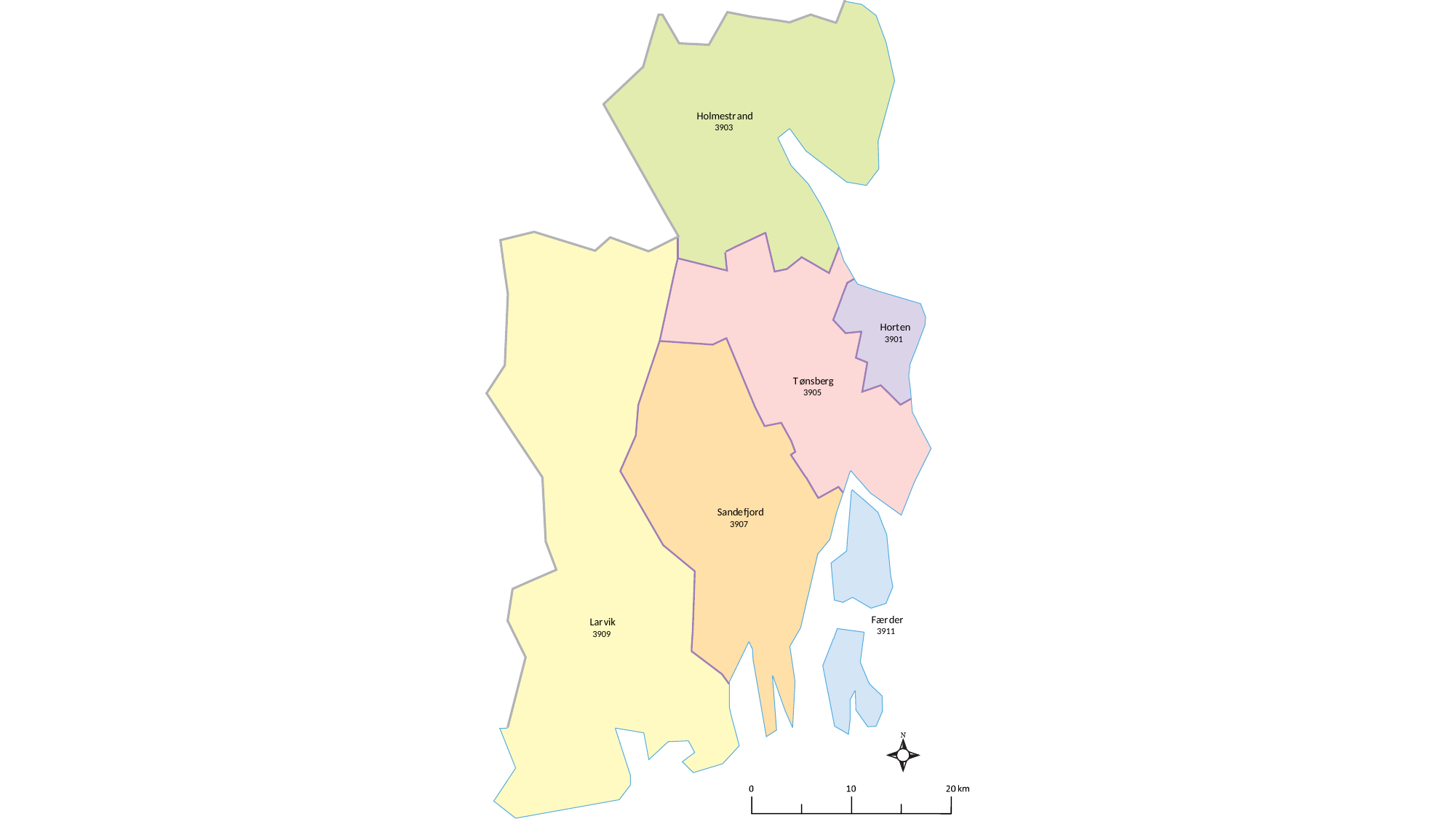

Holme
s
t
r
and
3903

Hor
t
en
3901

T
ønsbe
r
g
3905

Sand
e
fjo
r
d
3907
F
æ
r
der
La
r
vik
3911
3909